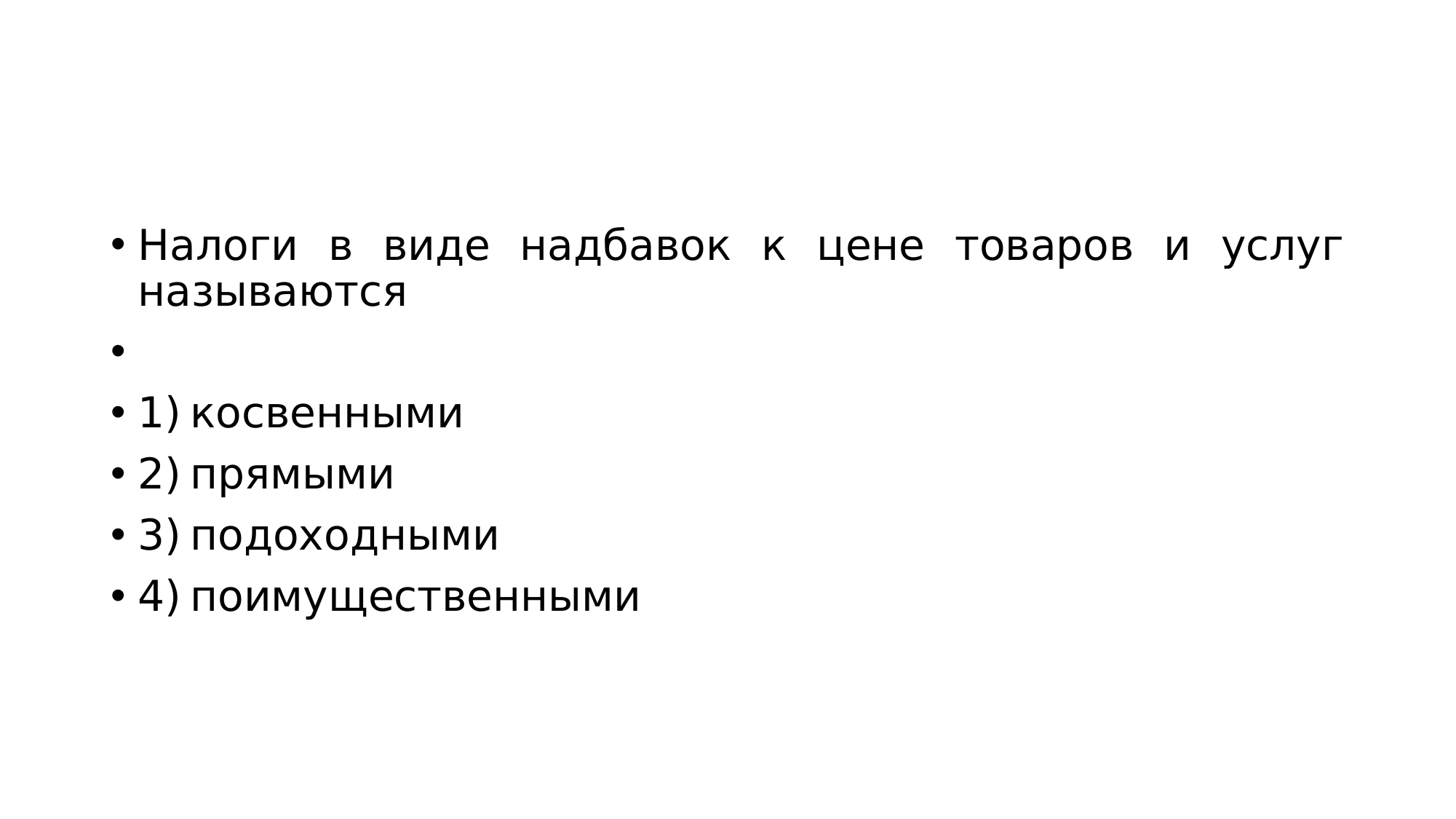

#
Налоги в виде надбавок к цене товаров и услуг называются

1) косвенными
2) прямыми
3) подоходными
4) поимущественными